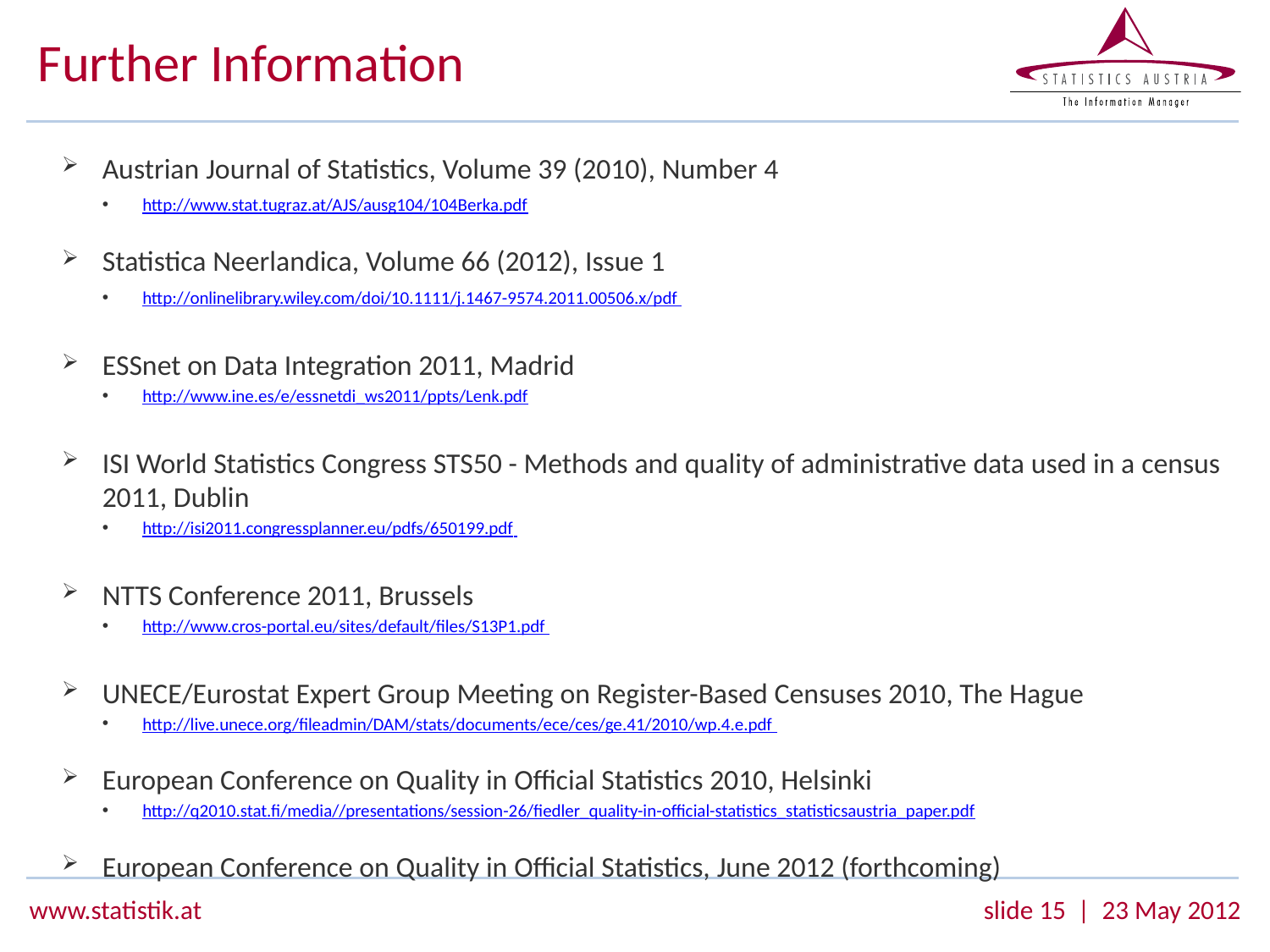

# Further Information
Austrian Journal of Statistics, Volume 39 (2010), Number 4
http://www.stat.tugraz.at/AJS/ausg104/104Berka.pdf

Statistica Neerlandica, Volume 66 (2012), Issue 1
http://onlinelibrary.wiley.com/doi/10.1111/j.1467-9574.2011.00506.x/pdf

ESSnet on Data Integration 2011, Madrid
http://www.ine.es/e/essnetdi_ws2011/ppts/Lenk.pdf

ISI World Statistics Congress STS50 - Methods and quality of administrative data used in a census 2011, Dublin
http://isi2011.congressplanner.eu/pdfs/650199.pdf

NTTS Conference 2011, Brussels
http://www.cros-portal.eu/sites/default/files/S13P1.pdf

UNECE/Eurostat Expert Group Meeting on Register-Based Censuses 2010, The Hague
http://live.unece.org/fileadmin/DAM/stats/documents/ece/ces/ge.41/2010/wp.4.e.pdf

European Conference on Quality in Official Statistics 2010, Helsinki
http://q2010.stat.fi/media//presentations/session-26/fiedler_quality-in-official-statistics_statisticsaustria_paper.pdf

European Conference on Quality in Official Statistics, June 2012 (forthcoming)